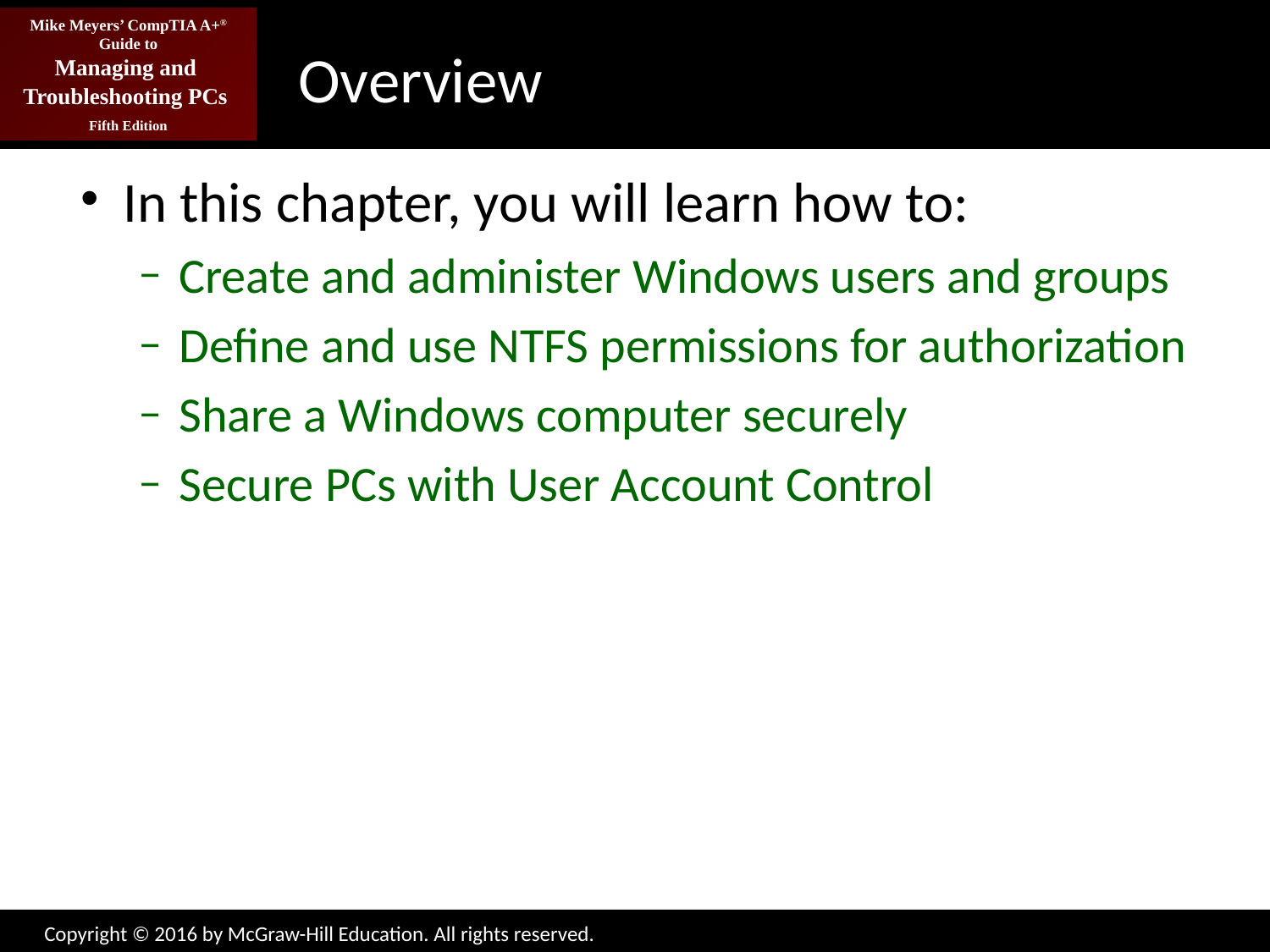

# Overview
In this chapter, you will learn how to:
Create and administer Windows users and groups
Define and use NTFS permissions for authorization
Share a Windows computer securely
Secure PCs with User Account Control